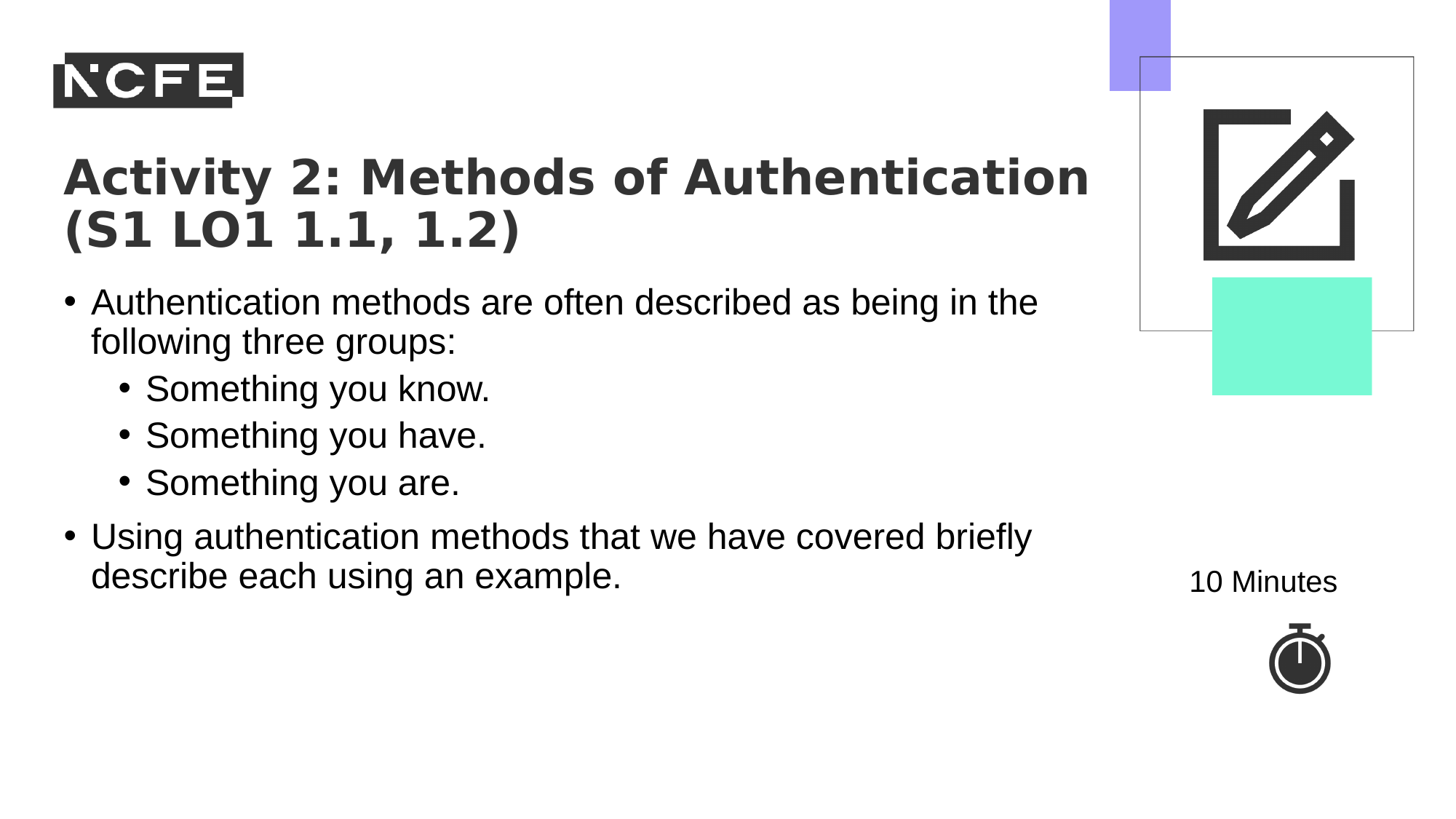

Activity 2: Methods of Authentication
(S1 LO1 1.1, 1.2)
Authentication methods are often described as being in the following three groups:
Something you know.
Something you have.
Something you are.
Using authentication methods that we have covered briefly describe each using an example.
10 Minutes